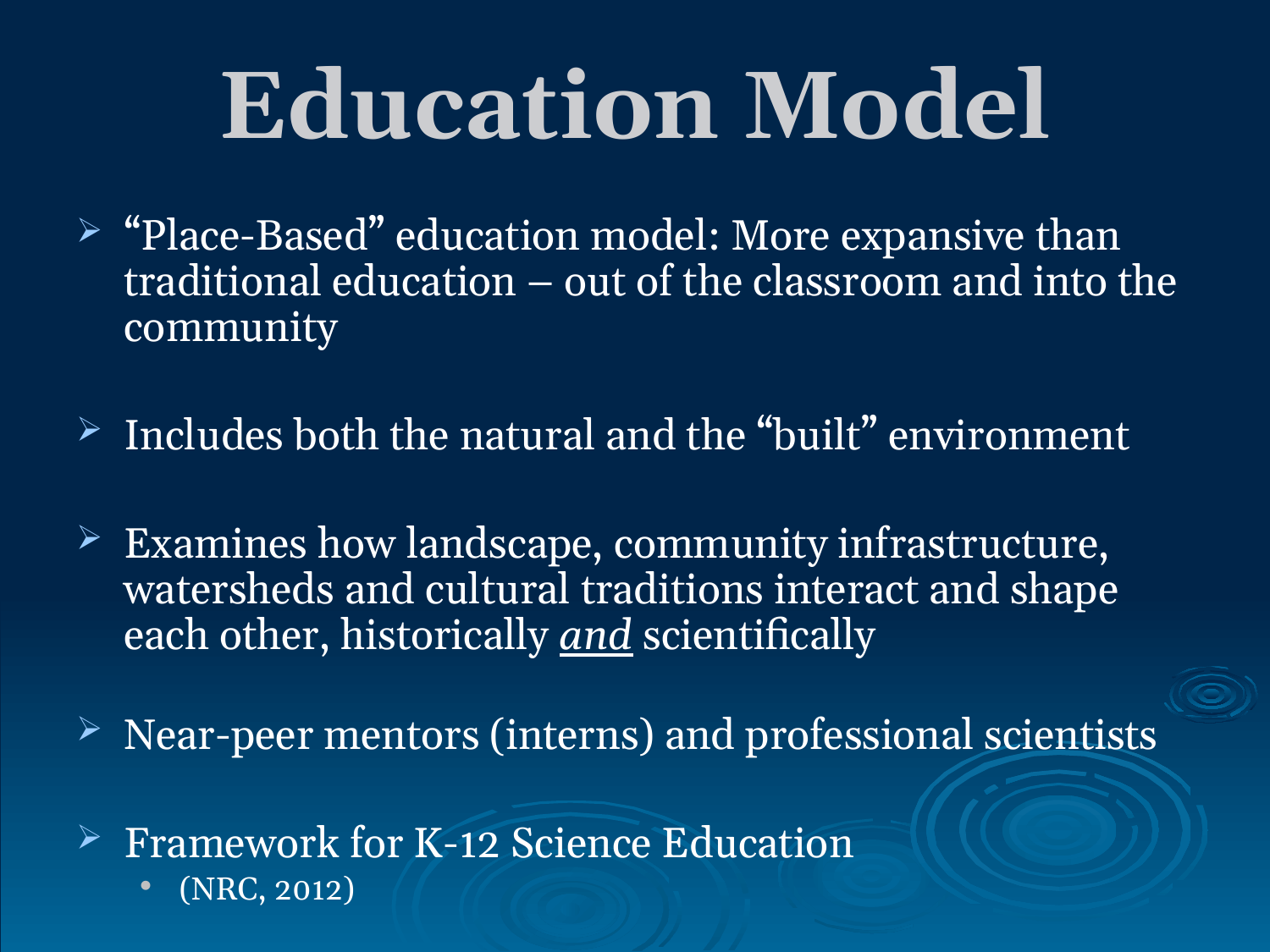

# Education Model

“Place-Based” education model: More expansive than traditional education – out of the classroom and into the community

Includes both the natural and the “built” environment

Examines how landscape, community infrastructure, watersheds and cultural traditions interact and shape each other, historically and scientifically
Near-peer mentors (interns) and professional scientists

Framework for K-12 Science Education
(NRC, 2012)